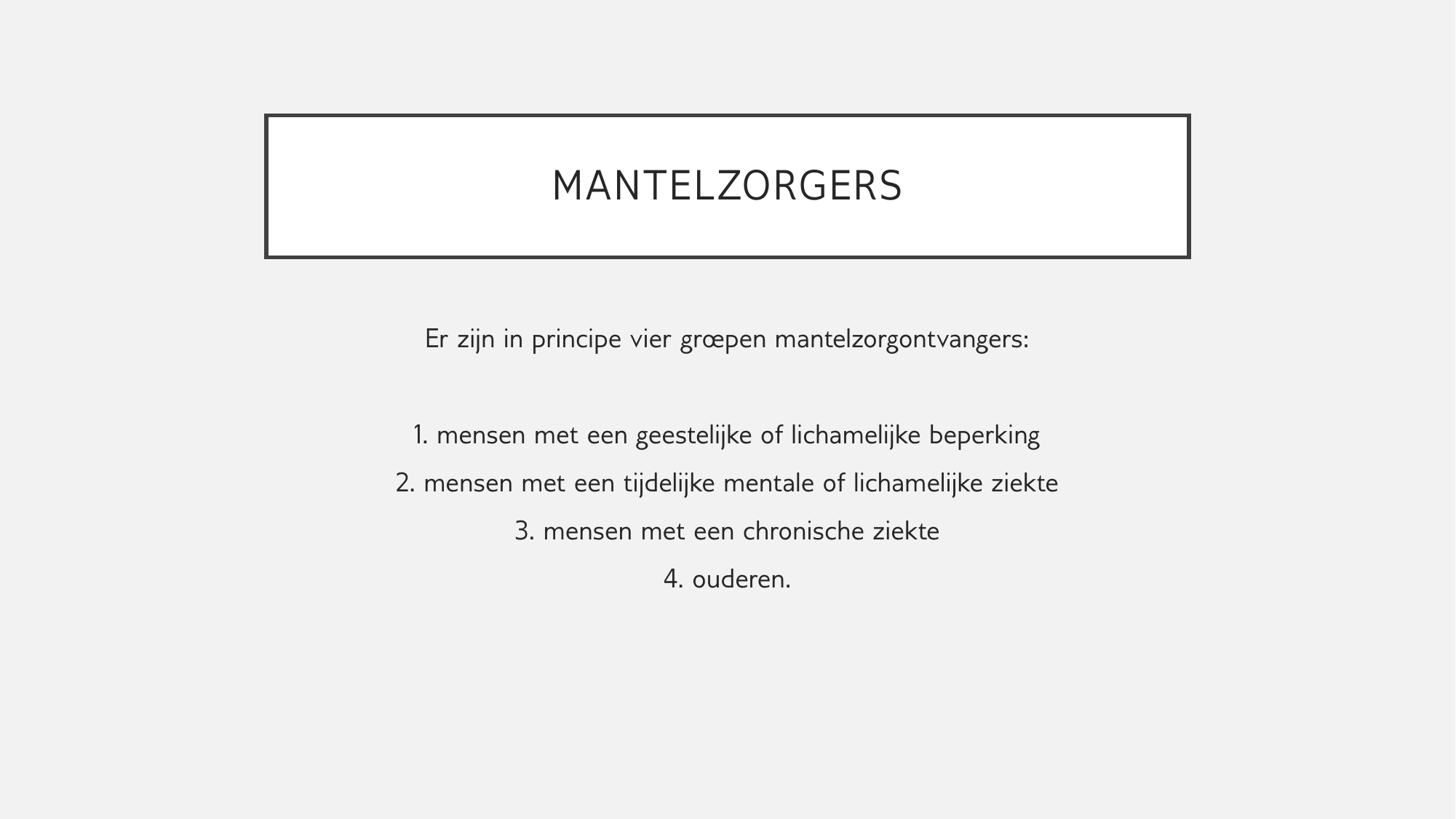

# mantelzorgers
Er zijn in principe vier groepen mantelzorgontvangers:

1. mensen met een geestelijke of lichamelijke beperking
2. mensen met een tijdelijke mentale of lichamelijke ziekte
3. mensen met een chronische ziekte
4. ouderen.